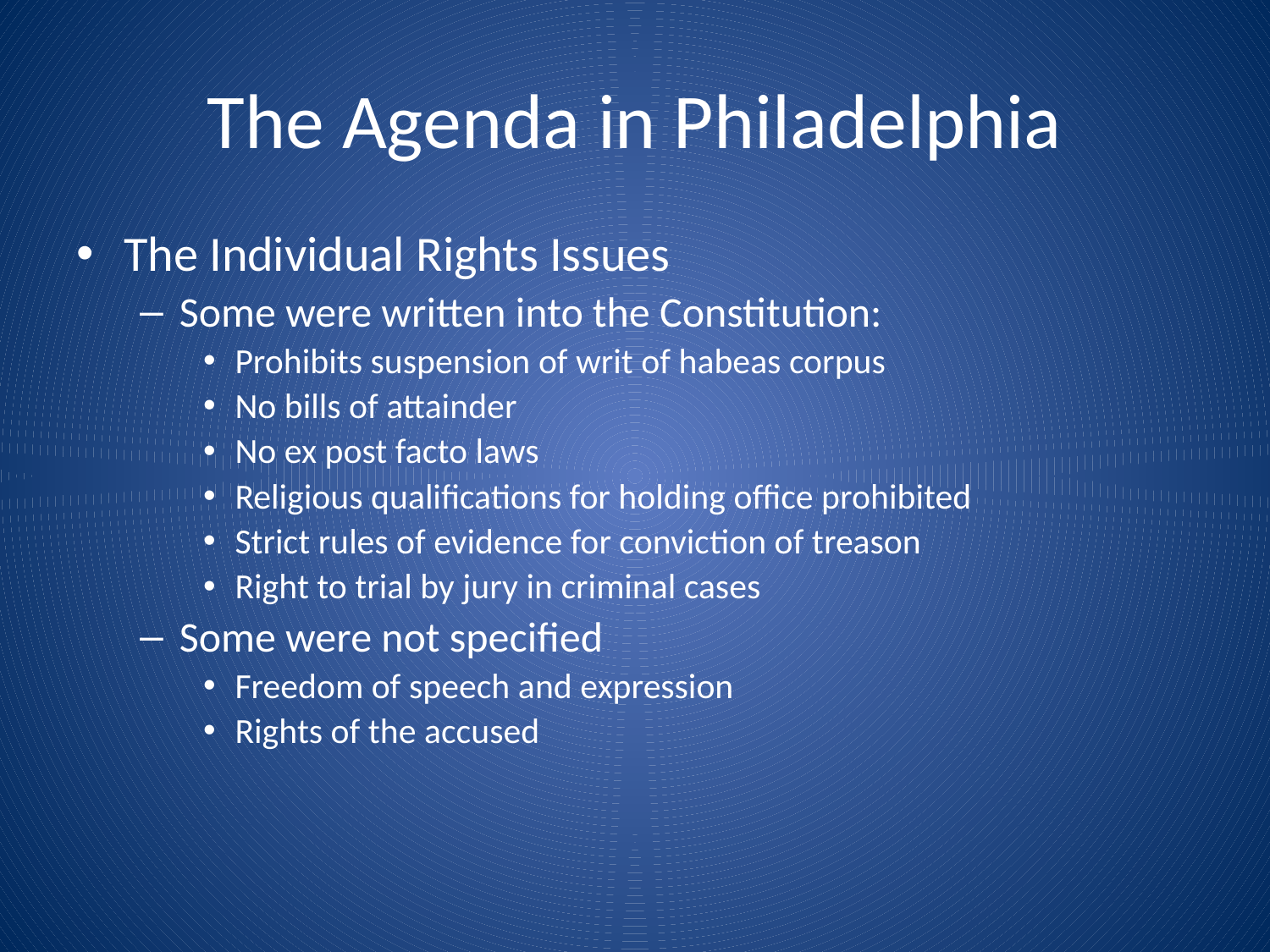

# The Agenda in Philadelphia
The Individual Rights Issues
Some were written into the Constitution:
Prohibits suspension of writ of habeas corpus
No bills of attainder
No ex post facto laws
Religious qualifications for holding office prohibited
Strict rules of evidence for conviction of treason
Right to trial by jury in criminal cases
Some were not specified
Freedom of speech and expression
Rights of the accused